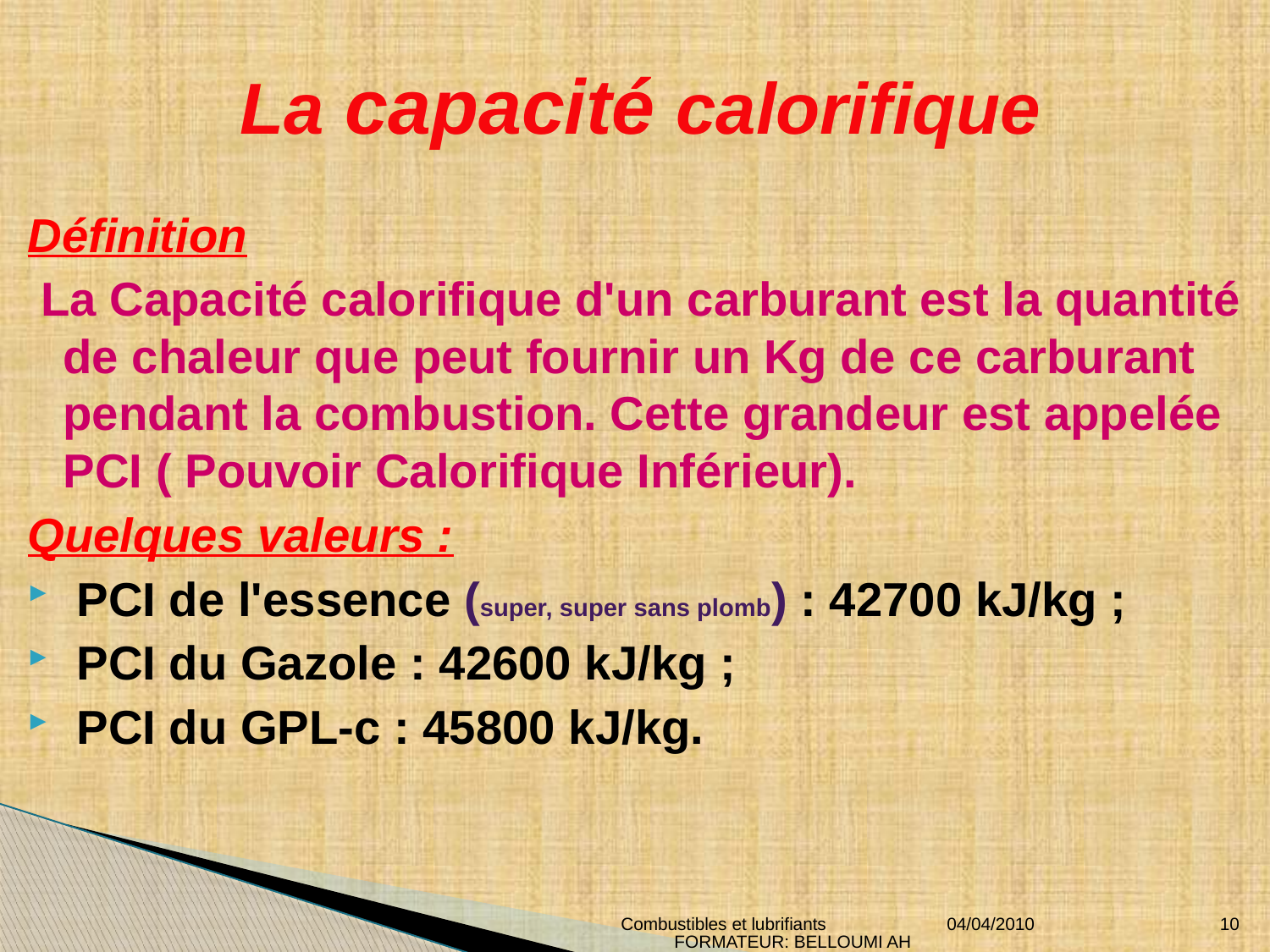

# La capacité calorifique
Définition
 La Capacité calorifique d'un carburant est la quantité de chaleur que peut fournir un Kg de ce carburant pendant la combustion. Cette grandeur est appelée PCI ( Pouvoir Calorifique Inférieur).
Quelques valeurs :
 PCI de l'essence (super, super sans plomb) : 42700 kJ/kg ;
 PCI du Gazole : 42600 kJ/kg ;
 PCI du GPL-c : 45800 kJ/kg.
Combustibles et lubrifiants                              FORMATEUR: BELLOUMI AHMED
04/04/2010
10